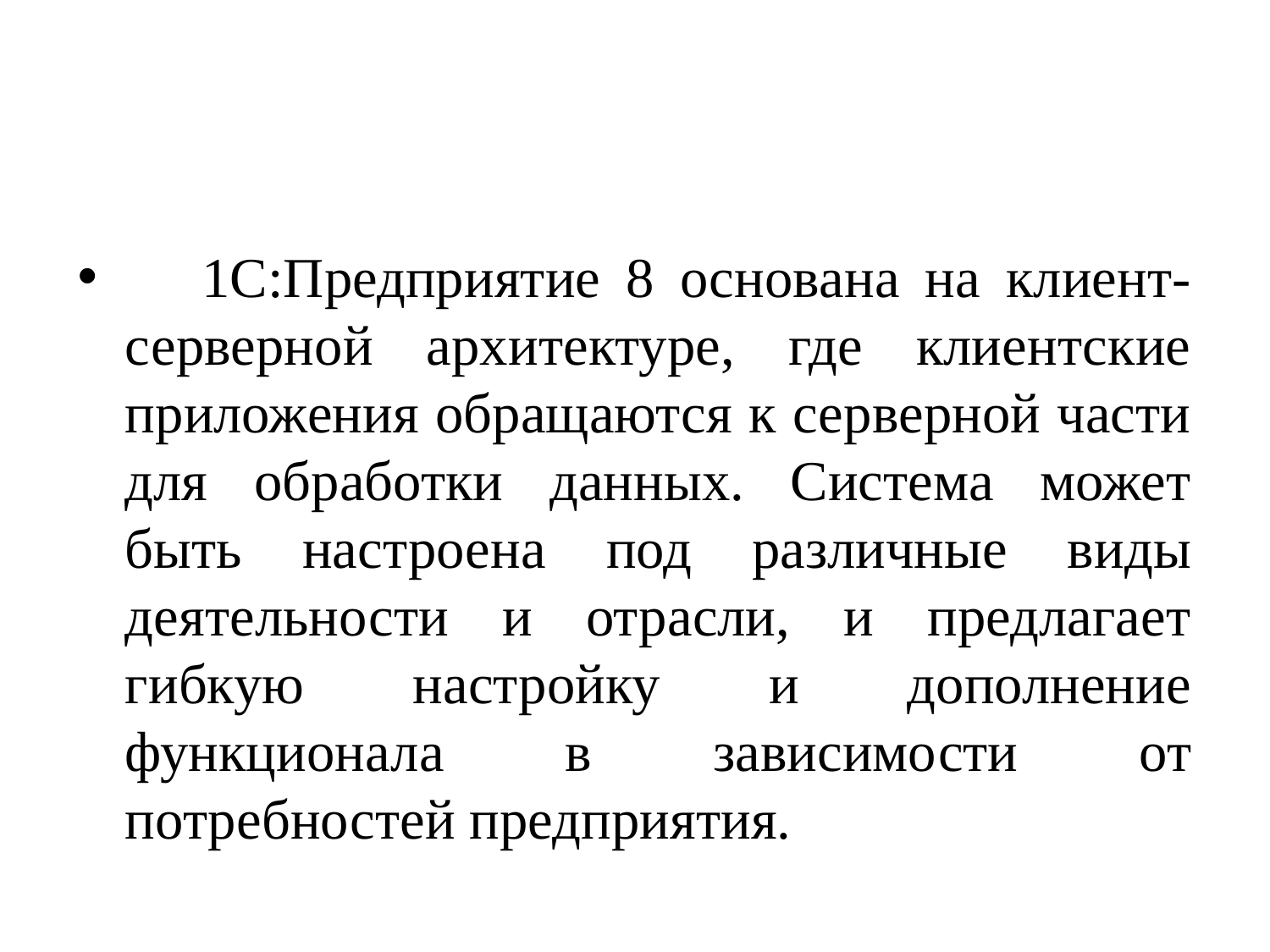

1C:Предприятие 8 основана на клиент-серверной архитектуре, где клиентские приложения обращаются к серверной части для обработки данных. Система может быть настроена под различные виды деятельности и отрасли, и предлагает гибкую настройку и дополнение функционала в зависимости от потребностей предприятия.